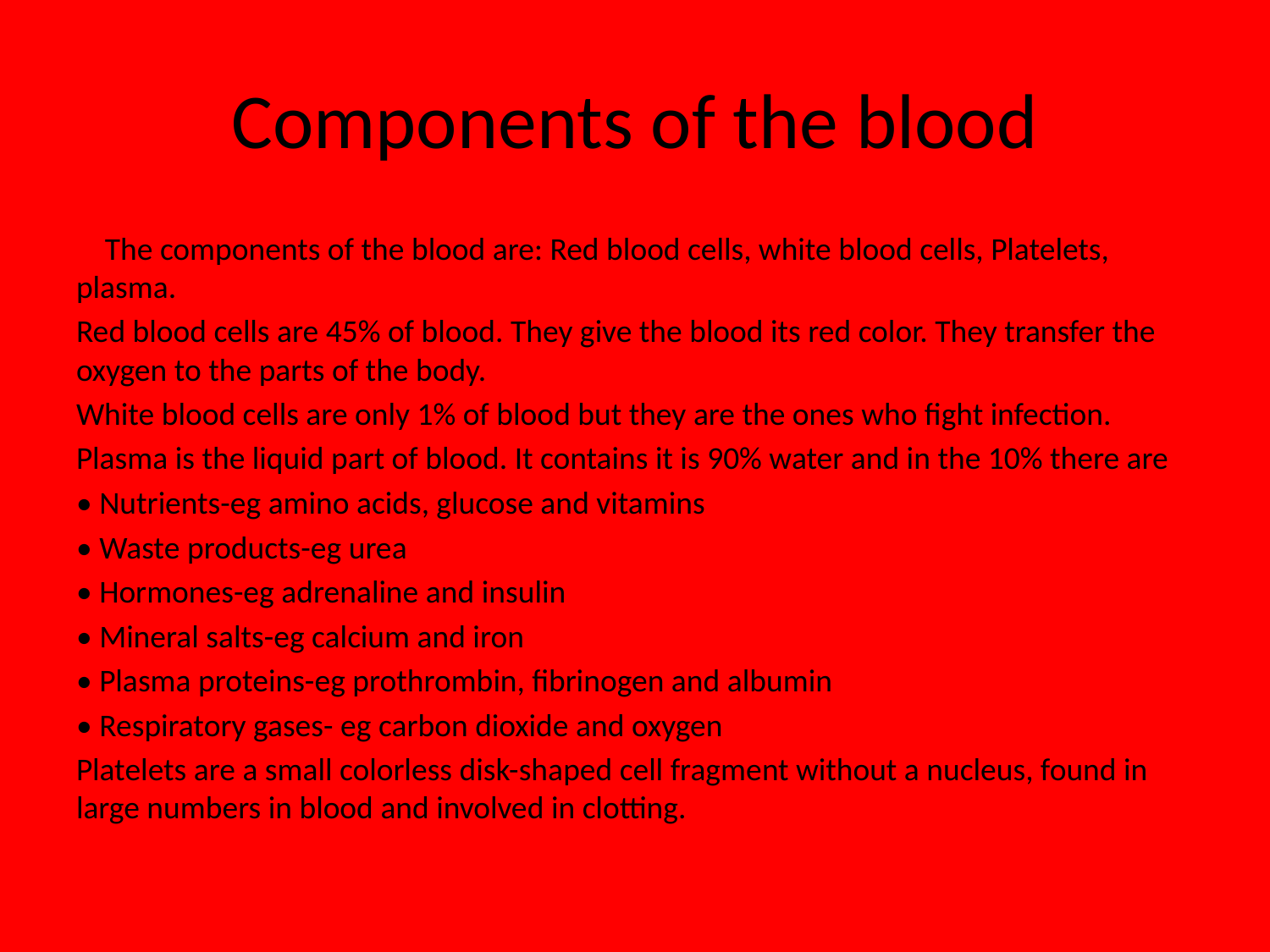

# Components of the blood
    The components of the blood are: Red blood cells, white blood cells, Platelets, plasma.
Red blood cells are 45% of blood. They give the blood its red color. They transfer the oxygen to the parts of the body.
White blood cells are only 1% of blood but they are the ones who fight infection.
Plasma is the liquid part of blood. It contains it is 90% water and in the 10% there are
• Nutrients-eg amino acids, glucose and vitamins
• Waste products-eg urea
• Hormones-eg adrenaline and insulin
• Mineral salts-eg calcium and iron
• Plasma proteins-eg prothrombin, fibrinogen and albumin
• Respiratory gases- eg carbon dioxide and oxygen
Platelets are a small colorless disk-shaped cell fragment without a nucleus, found in large numbers in blood and involved in clotting.